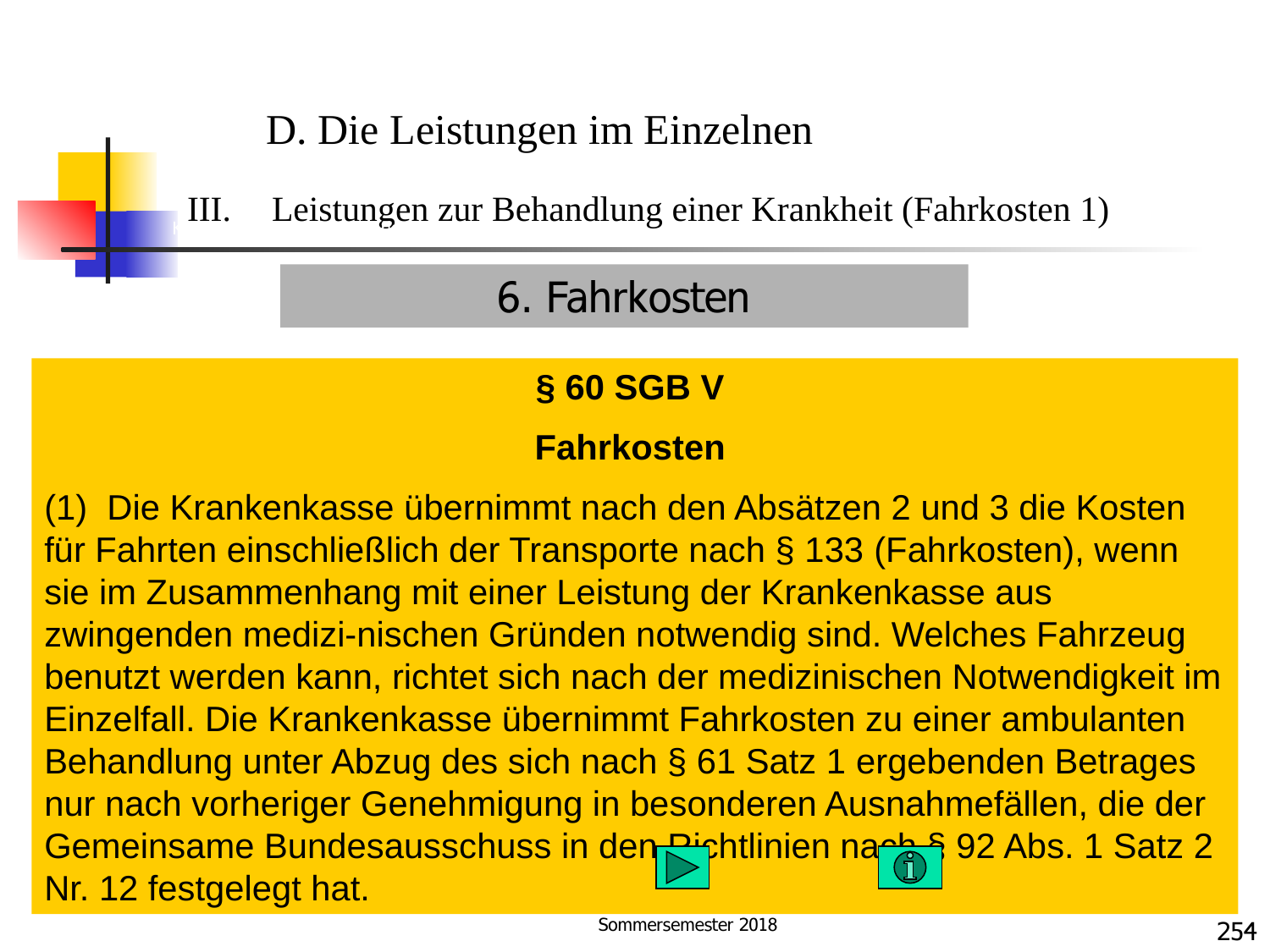

Krankenbehandlung 1 (Fahrkosten)
D. Die Leistungen im Einzelnen

Leistungen zur Behandlung einer Krankheit (Fahrkosten 1)
6. Fahrkosten
§ 60 SGB V
Fahrkosten
(1)  Die Krankenkasse übernimmt nach den Absätzen 2 und 3 die Kosten für Fahrten einschließlich der Transporte nach § 133 (Fahrkosten), wenn sie im Zusammenhang mit einer Leistung der Krankenkasse aus zwingenden medizi-nischen Gründen notwendig sind. Welches Fahrzeug benutzt werden kann, richtet sich nach der medizinischen Notwendigkeit im Einzelfall. Die Krankenkasse übernimmt Fahrkosten zu einer ambulanten Behandlung unter Abzug des sich nach § 61 Satz 1 ergebenden Betrages nur nach vorheriger Genehmigung in besonderen Ausnahmefällen, die der Gemeinsame Bundesausschuss in den Richtlinien nach § 92 Abs. 1 Satz 2 Nr. 12 festgelegt hat.
Krankheit

Das  Leistungsrecht der gesetzlichen Kranken- und Pflegeversicherung; Sommersemester 2018
254